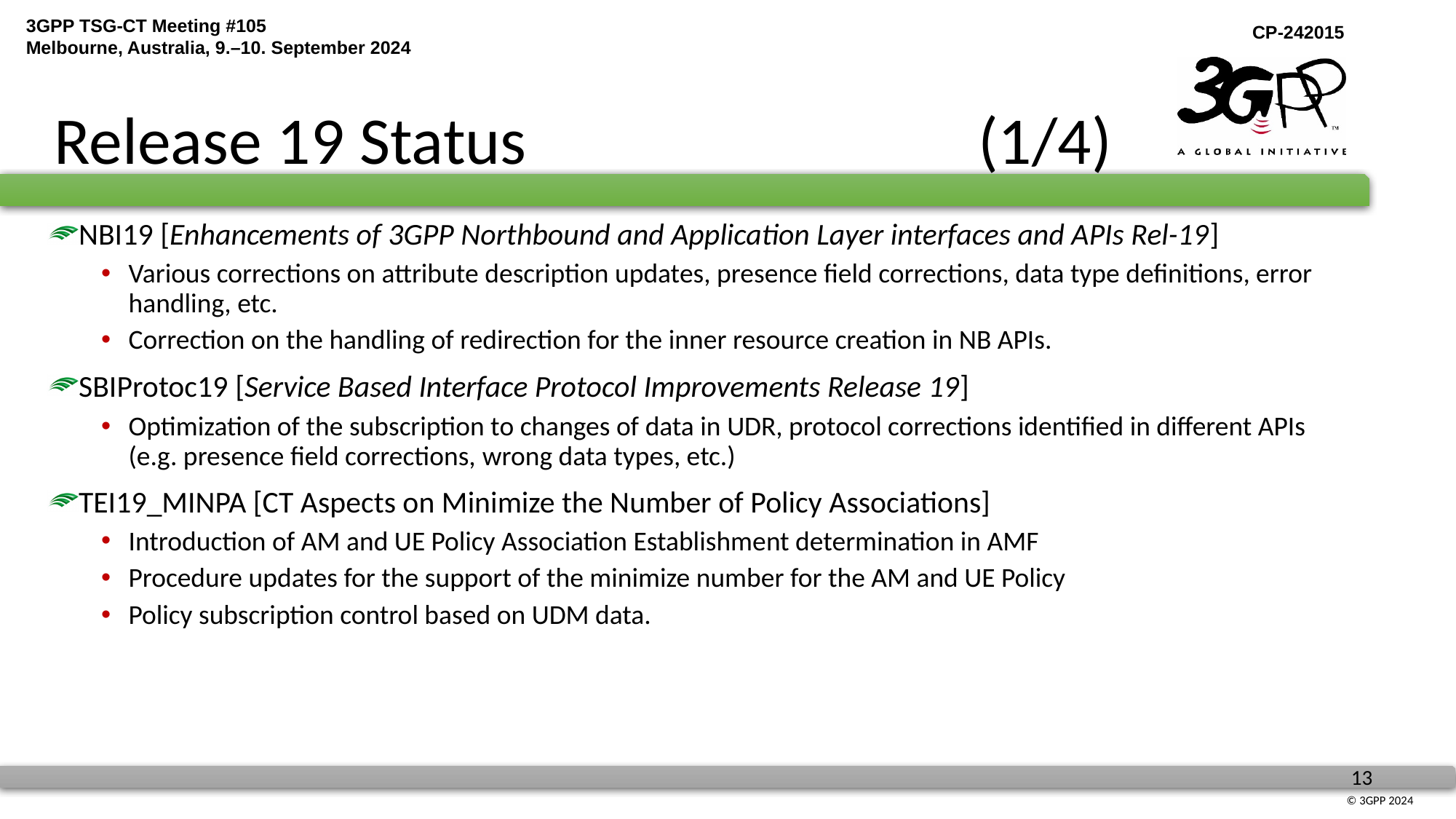

# Release 19 Status                              (1/4)
NBI19 [Enhancements of 3GPP Northbound and Application Layer interfaces and APIs Rel-19]
Various corrections on attribute description updates, presence field corrections, data type definitions, error handling, etc.
Correction on the handling of redirection for the inner resource creation in NB APIs.
SBIProtoc19 [Service Based Interface Protocol Improvements Release 19]
Optimization of the subscription to changes of data in UDR, protocol corrections identified in different APIs (e.g. presence field corrections, wrong data types, etc.)
TEI19_MINPA [CT Aspects on Minimize the Number of Policy Associations]
Introduction of AM and UE Policy Association Establishment determination in AMF
Procedure updates for the support of the minimize number for the AM and UE Policy
Policy subscription control based on UDM data.